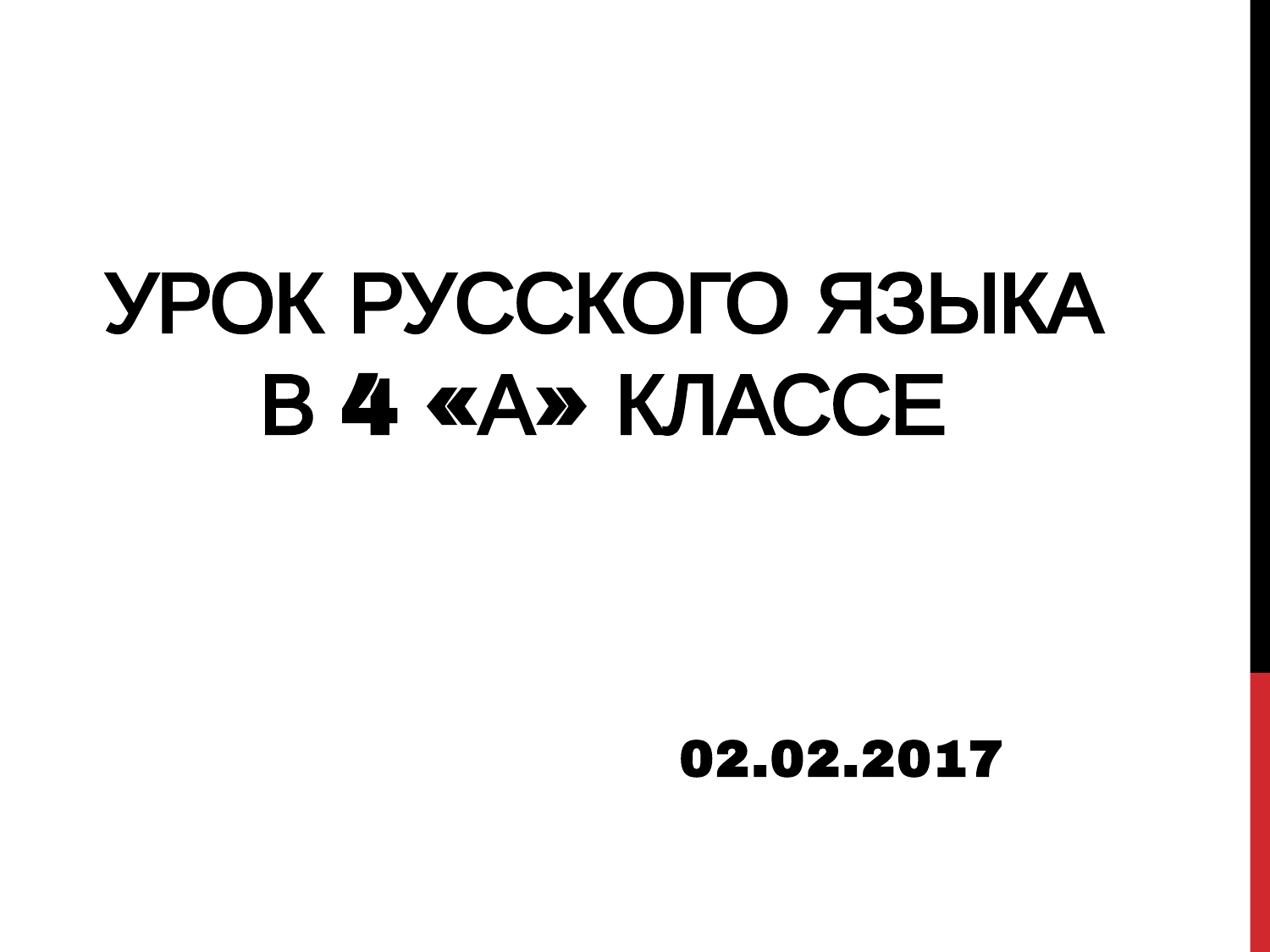

# Урок русского языка в 4 «А» классе

02.02.2017